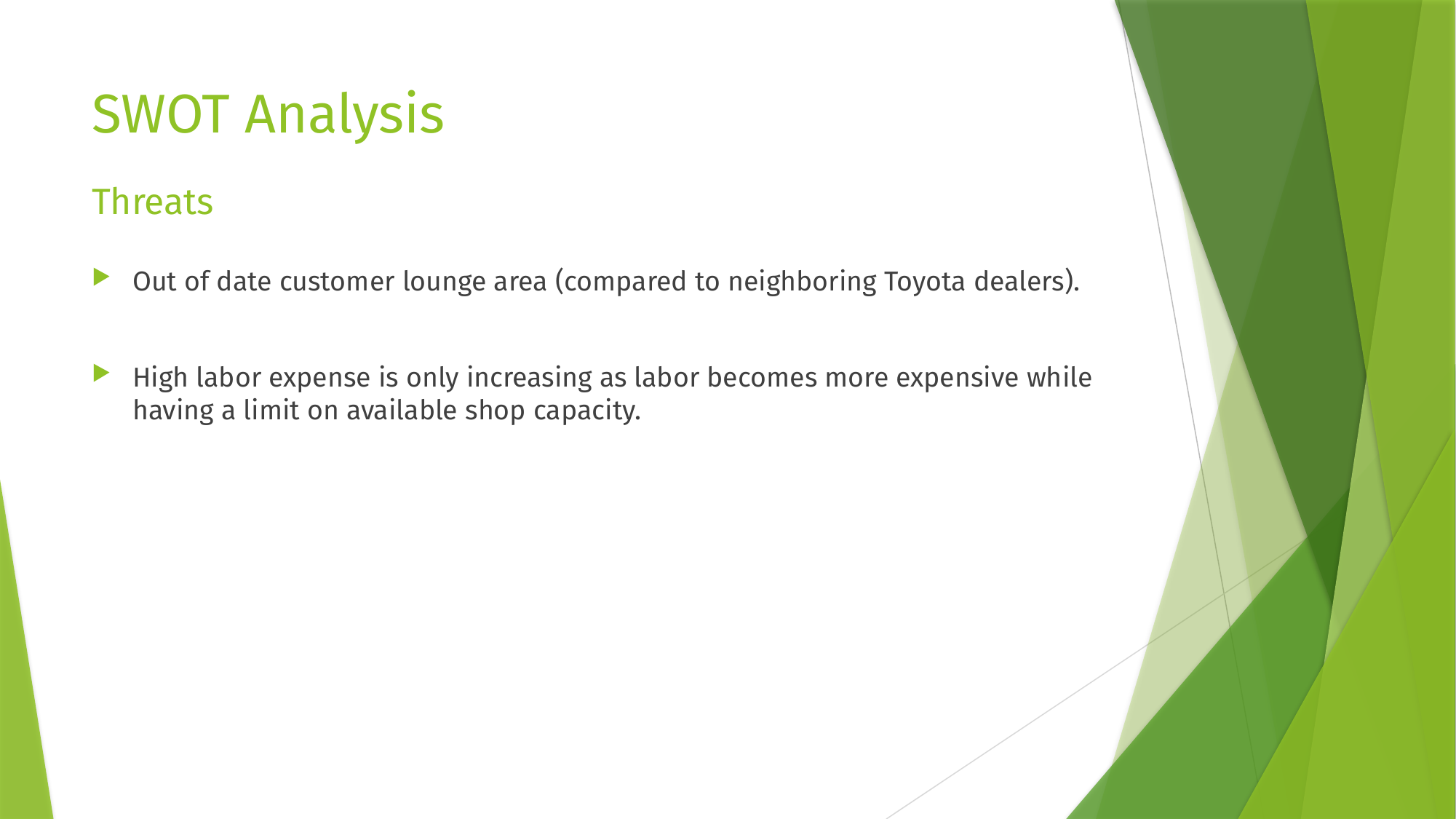

# SWOT Analysis
Threats
Out of date customer lounge area (compared to neighboring Toyota dealers).

High labor expense is only increasing as labor becomes more expensive while having a limit on available shop capacity.